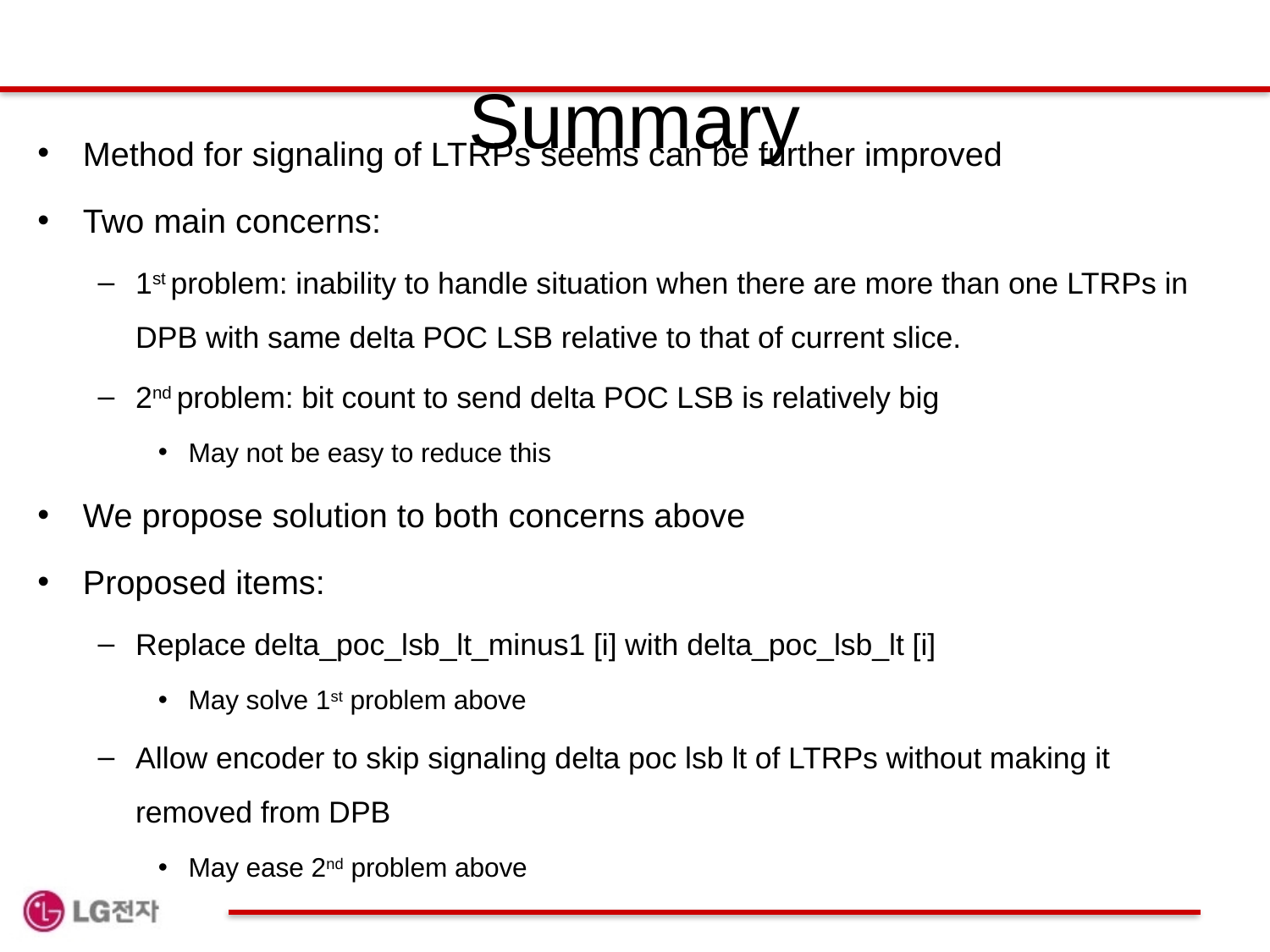

# Summary
Method for signaling of LTRPs seems can be further improved
Two main concerns:
1st problem: inability to handle situation when there are more than one LTRPs in DPB with same delta POC LSB relative to that of current slice.
2nd problem: bit count to send delta POC LSB is relatively big
May not be easy to reduce this
We propose solution to both concerns above
Proposed items:
Replace delta_poc_lsb_lt_minus1 [i] with delta_poc_lsb_lt [i]
May solve 1st problem above
Allow encoder to skip signaling delta poc lsb lt of LTRPs without making it removed from DPB
May ease 2nd problem above